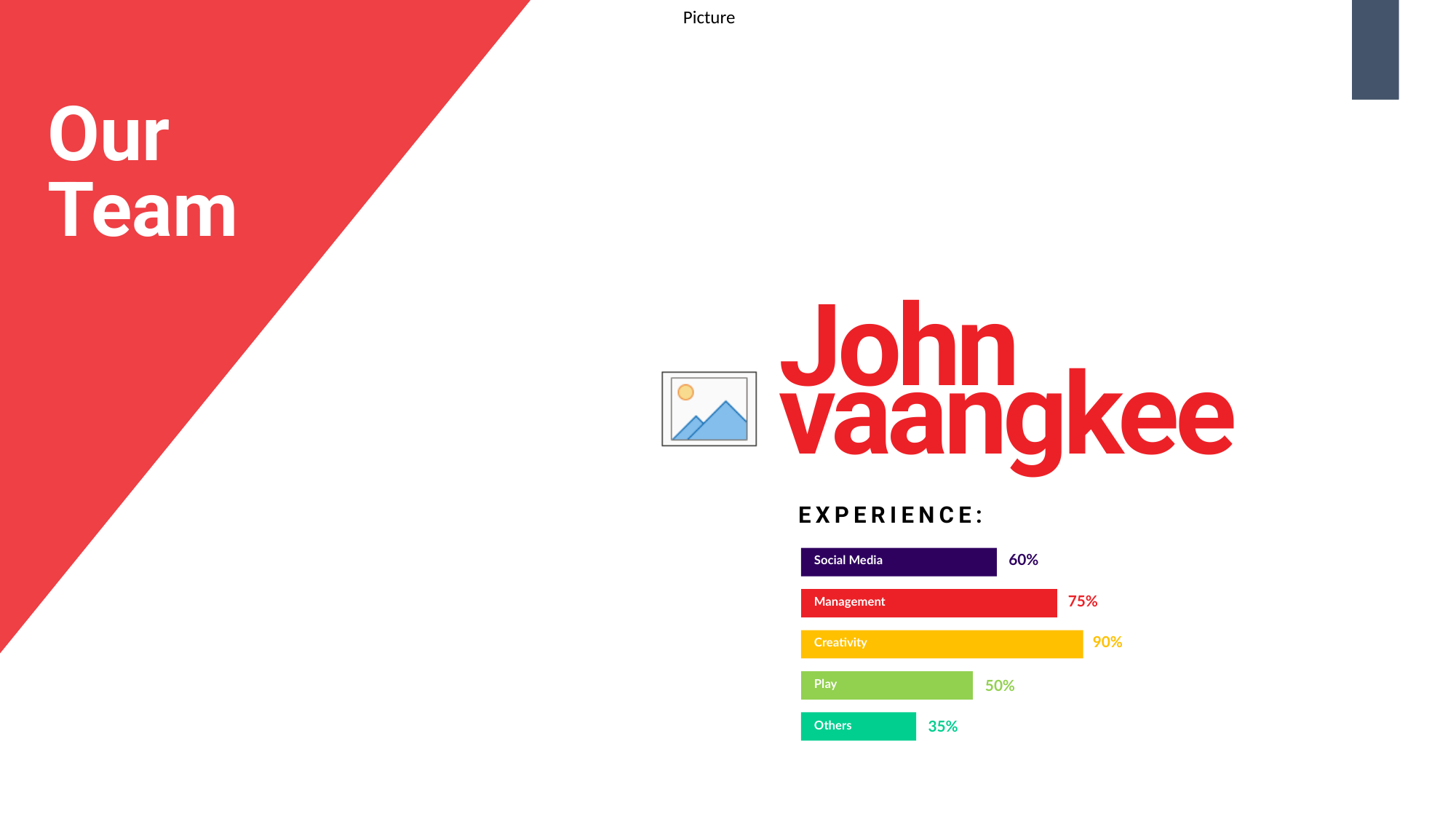

10
Our
Team
John
vaangkee
EXPERIENCE:

Social Media
60%

Management
75%

Creativity
90%

Play
50%

Others
35%